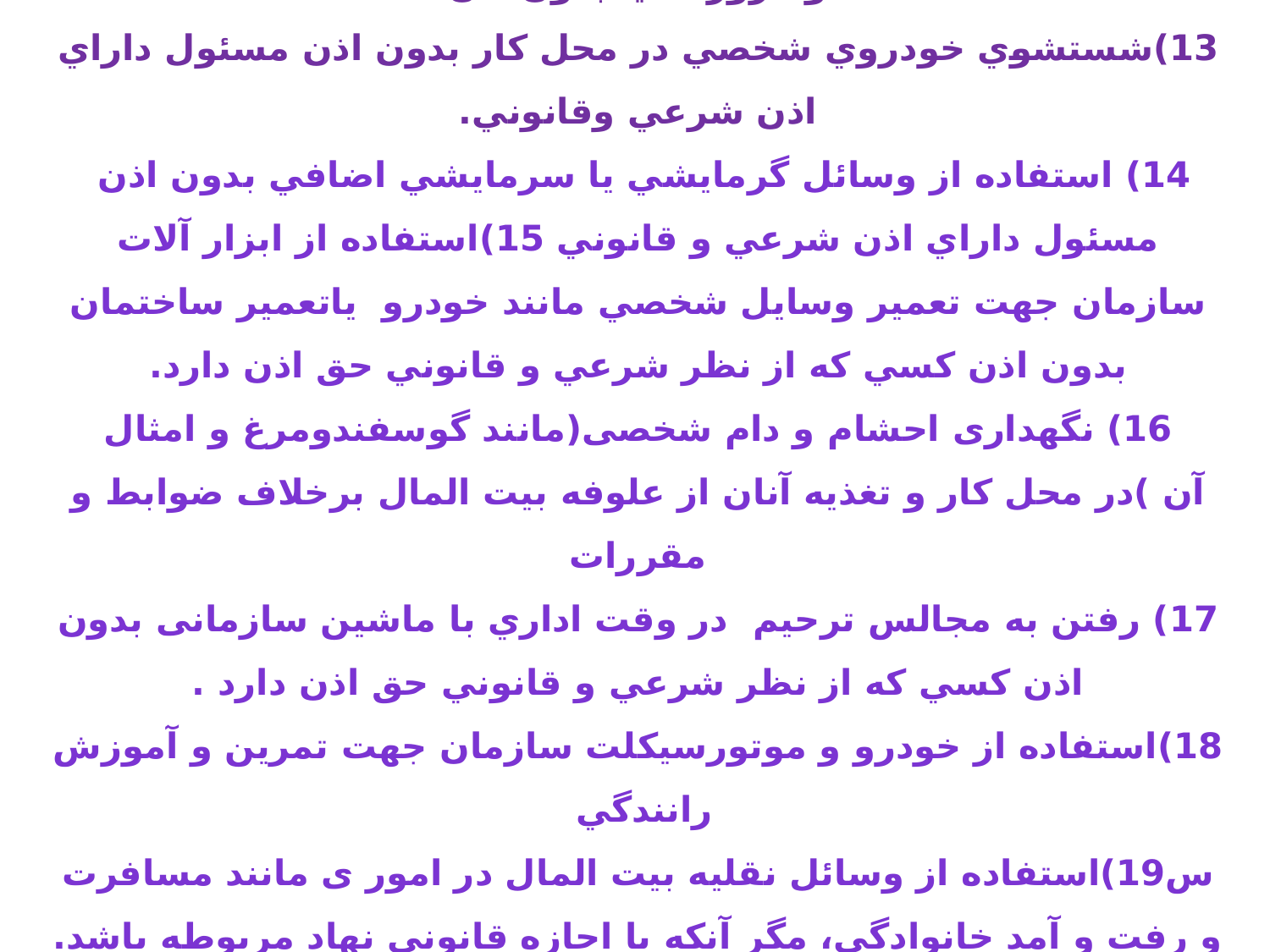

12)شستن لباس يا استحمام در محل كار، بيش از حد متعارف وضرورت، يا بدون اذن
13)شستشوي خودروي شخصي در محل كار بدون اذن مسئول داراي اذن شرعي وقانوني.
14) استفاده از وسائل گرمايشي يا سرمايشي اضافي بدون اذن  مسئول داراي اذن شرعي و قانوني 15)استفاده از ابزار آلات سازمان جهت تعمير وسايل شخصي مانند خودرو  ياتعمير ساختمان بدون اذن كسي كه از نظر شرعي و قانوني حق اذن دارد.
16) نگهداری احشام و دام شخصی(مانند گوسفندومرغ و امثال آن )در محل کار و تغذیه آنان از علوفه بیت المال برخلاف ضوابط و مقررات
17) رفتن به مجالس ترحیم  در وقت اداري با ماشين سازمانی بدون اذن كسي كه از نظر شرعي و قانوني حق اذن دارد .
18)استفاده از خودرو و موتورسيكلت سازمان جهت تمرين و آموزش رانندگي
س19)استفاده از وسائل نقليه بيت المال در امور ی مانند مسافرت و رفت و آمد خانوادگي، مگر آنكه با اجازه قانوني نهاد مربوطه باشد.